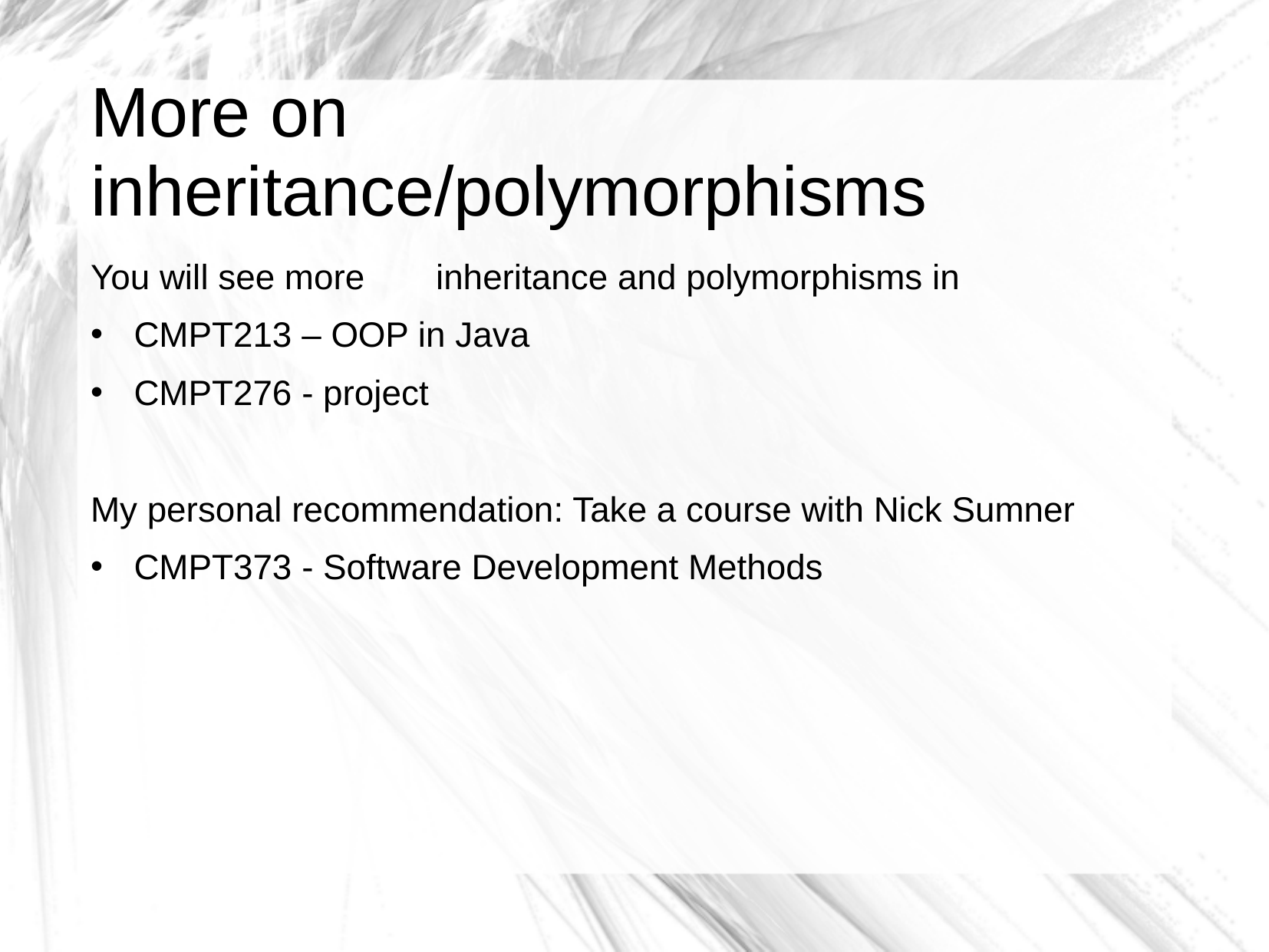

# More on inheritance/polymorphisms
You will see more 	inheritance and polymorphisms in
CMPT213 – OOP in Java
CMPT276 - project

My personal recommendation: Take a course with Nick Sumner
CMPT373 - Software Development Methods